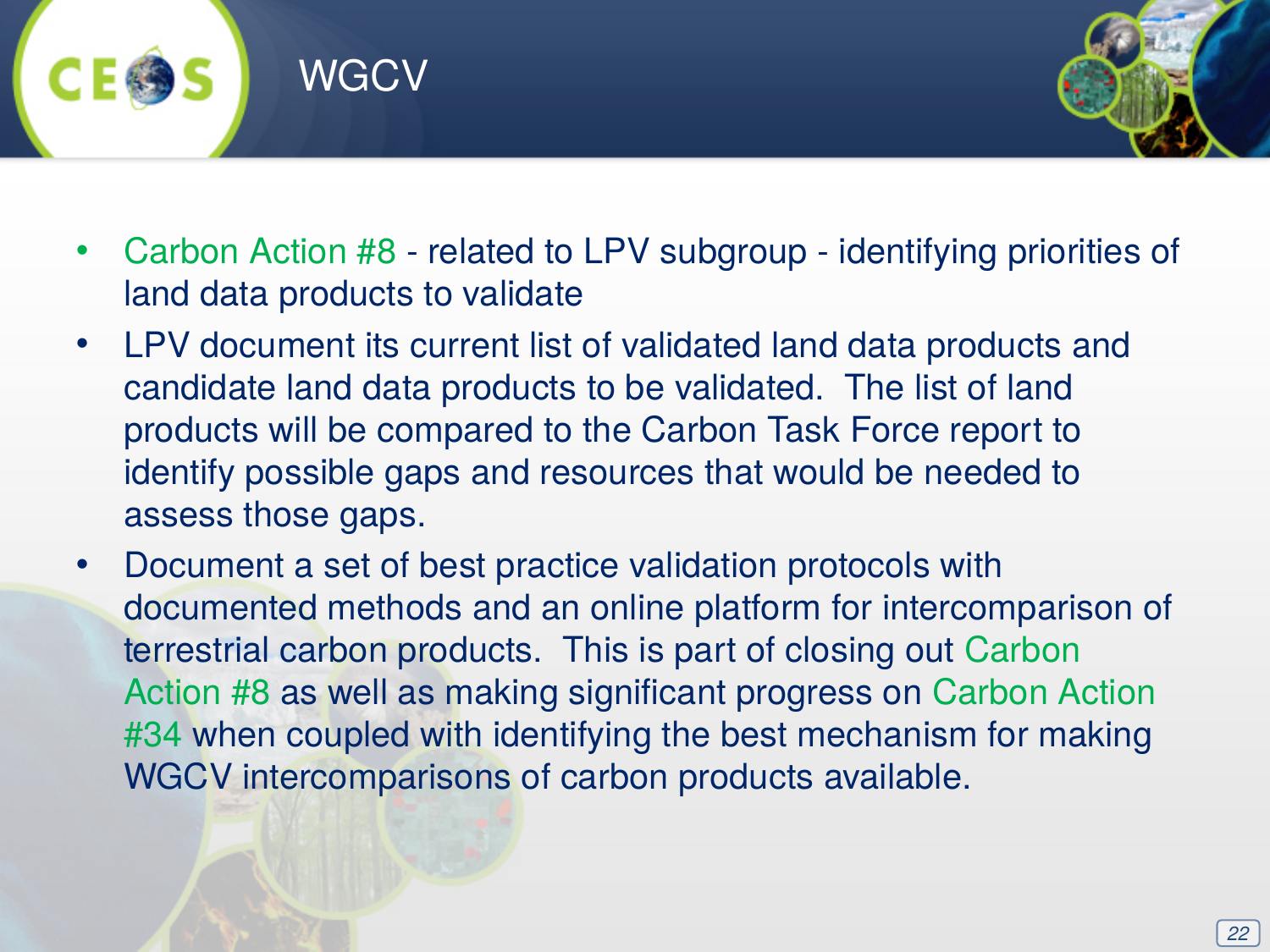

WGCV
Carbon Action #8 - related to LPV subgroup - identifying priorities of land data products to validate
LPV document its current list of validated land data products and candidate land data products to be validated.  The list of land products will be compared to the Carbon Task Force report to identify possible gaps and resources that would be needed to assess those gaps.
Document a set of best practice validation protocols with documented methods and an online platform for intercomparison of terrestrial carbon products.  This is part of closing out Carbon Action #8 as well as making significant progress on Carbon Action #34 when coupled with identifying the best mechanism for making WGCV intercomparisons of carbon products available.
22